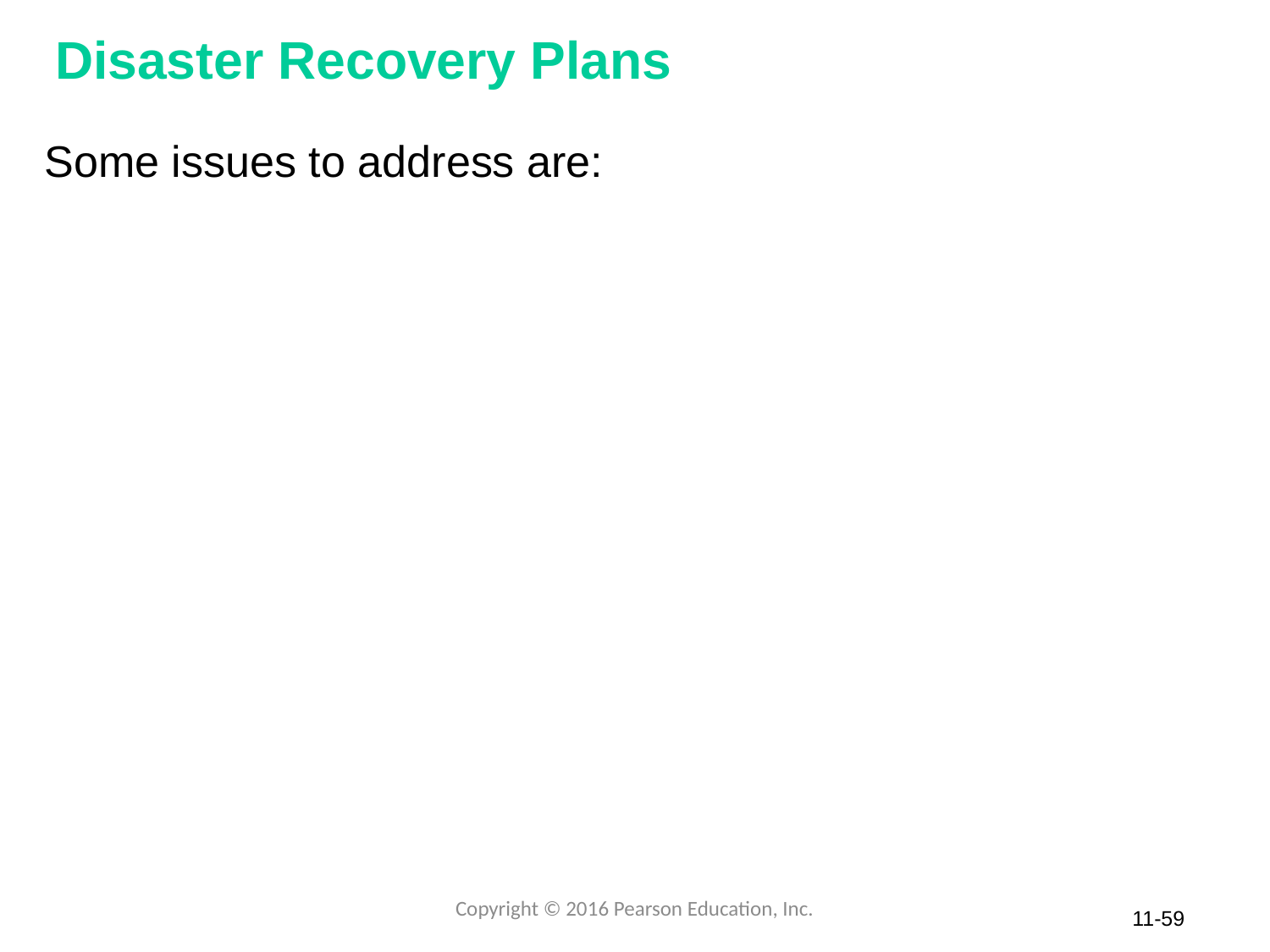

# Disaster Recovery Plans
Some issues to address are:

Copyright © 2016 Pearson Education, Inc.